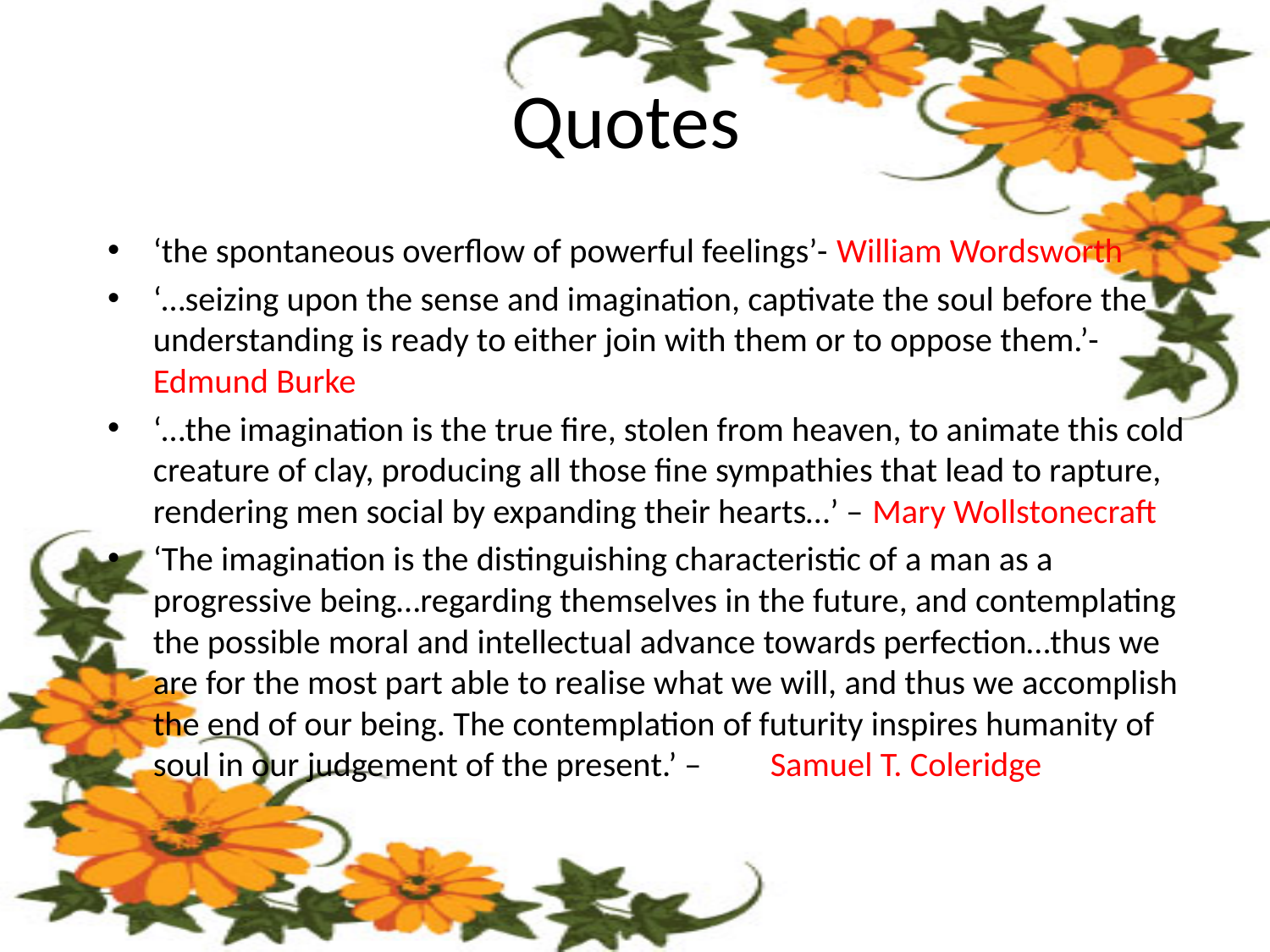

# Quotes
‘the spontaneous overflow of powerful feelings’- William Wordsworth
‘…seizing upon the sense and imagination, captivate the soul before the understanding is ready to either join with them or to oppose them.’- Edmund Burke
‘…the imagination is the true fire, stolen from heaven, to animate this cold creature of clay, producing all those fine sympathies that lead to rapture, rendering men social by expanding their hearts…’ – Mary Wollstonecraft
‘The imagination is the distinguishing characteristic of a man as a progressive being…regarding themselves in the future, and contemplating the possible moral and intellectual advance towards perfection…thus we are for the most part able to realise what we will, and thus we accomplish the end of our being. The contemplation of futurity inspires humanity of soul in our judgement of the present.’ – 		Samuel T. Coleridge